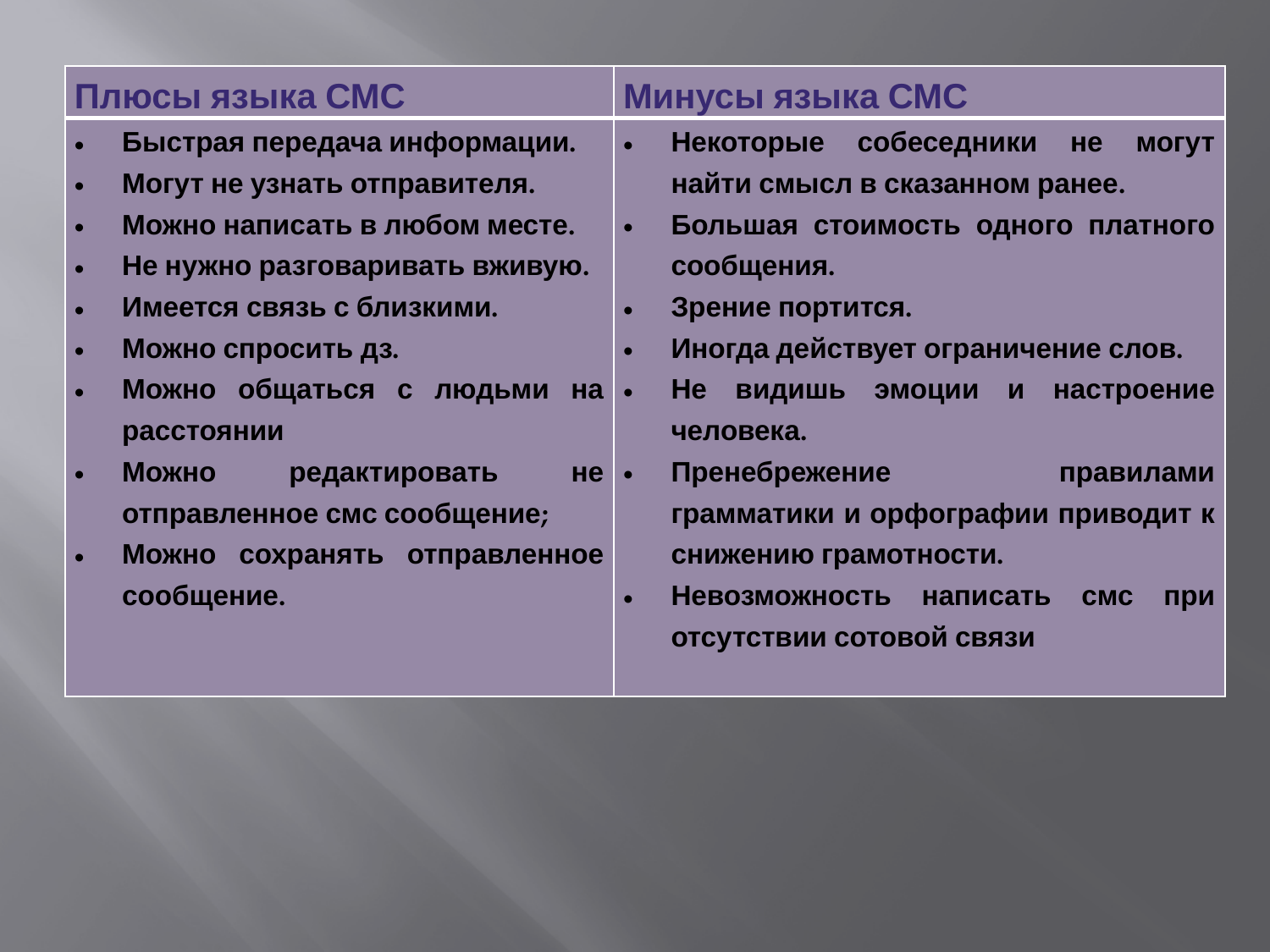

| Плюсы языка СМС | Минусы языка СМС |
| --- | --- |
| Быстрая передача информации. Могут не узнать отправителя. Можно написать в любом месте. Не нужно разговаривать вживую. Имеется связь с близкими. Можно спросить дз. Можно общаться с людьми на расстоянии Можно редактировать не отправленное смс сообщение; Можно сохранять отправленное сообщение. | Некоторые собеседники не могут найти смысл в сказанном ранее. Большая стоимость одного платного сообщения. Зрение портится. Иногда действует ограничение слов. Не видишь эмоции и настроение человека. Пренебрежение правилами грамматики и орфографии приводит к снижению грамотности. Невозможность написать смс при отсутствии сотовой связи |